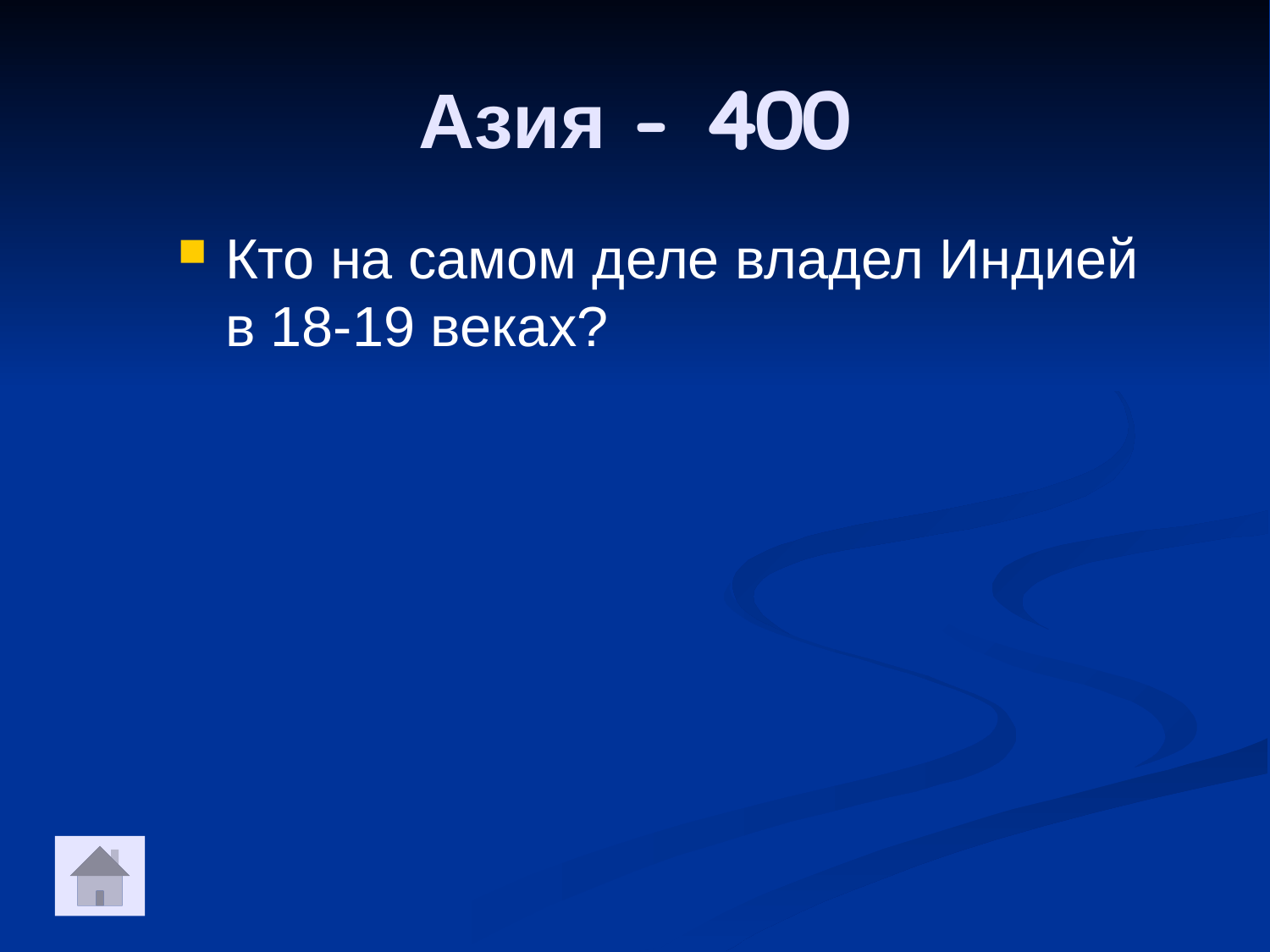

Азия - 400
Кто на самом деле владел Индией в 18-19 веках?